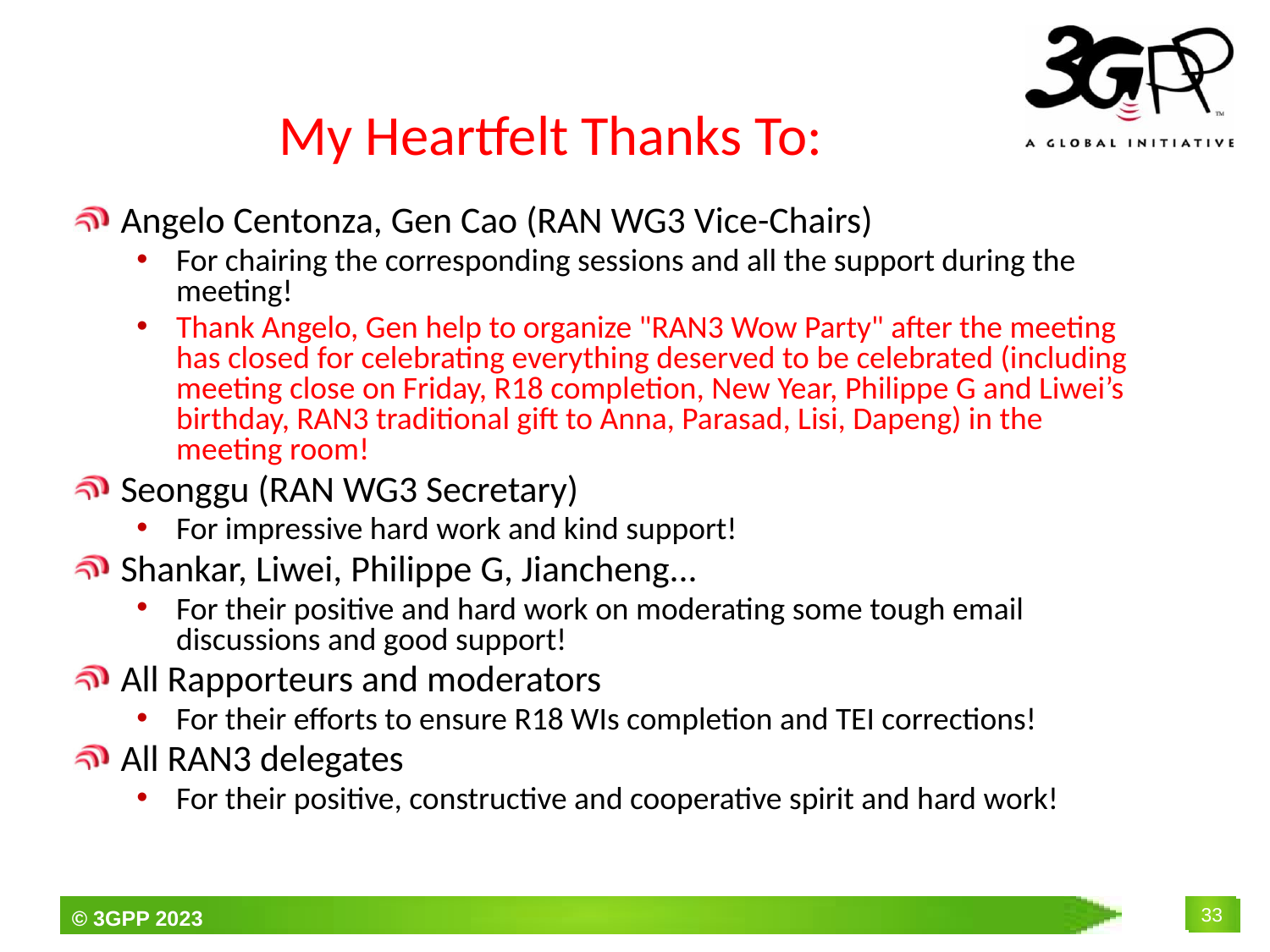

# My Heartfelt Thanks To:
Angelo Centonza, Gen Cao (RAN WG3 Vice-Chairs)
For chairing the corresponding sessions and all the support during the meeting!
Thank Angelo, Gen help to organize "RAN3 Wow Party" after the meeting has closed for celebrating everything deserved to be celebrated (including meeting close on Friday, R18 completion, New Year, Philippe G and Liwei’s birthday, RAN3 traditional gift to Anna, Parasad, Lisi, Dapeng) in the meeting room!
Seonggu (RAN WG3 Secretary)
For impressive hard work and kind support!
Shankar, Liwei, Philippe G, Jiancheng...
For their positive and hard work on moderating some tough email discussions and good support!
All Rapporteurs and moderators
For their efforts to ensure R18 WIs completion and TEI corrections!
All RAN3 delegates
For their positive, constructive and cooperative spirit and hard work!